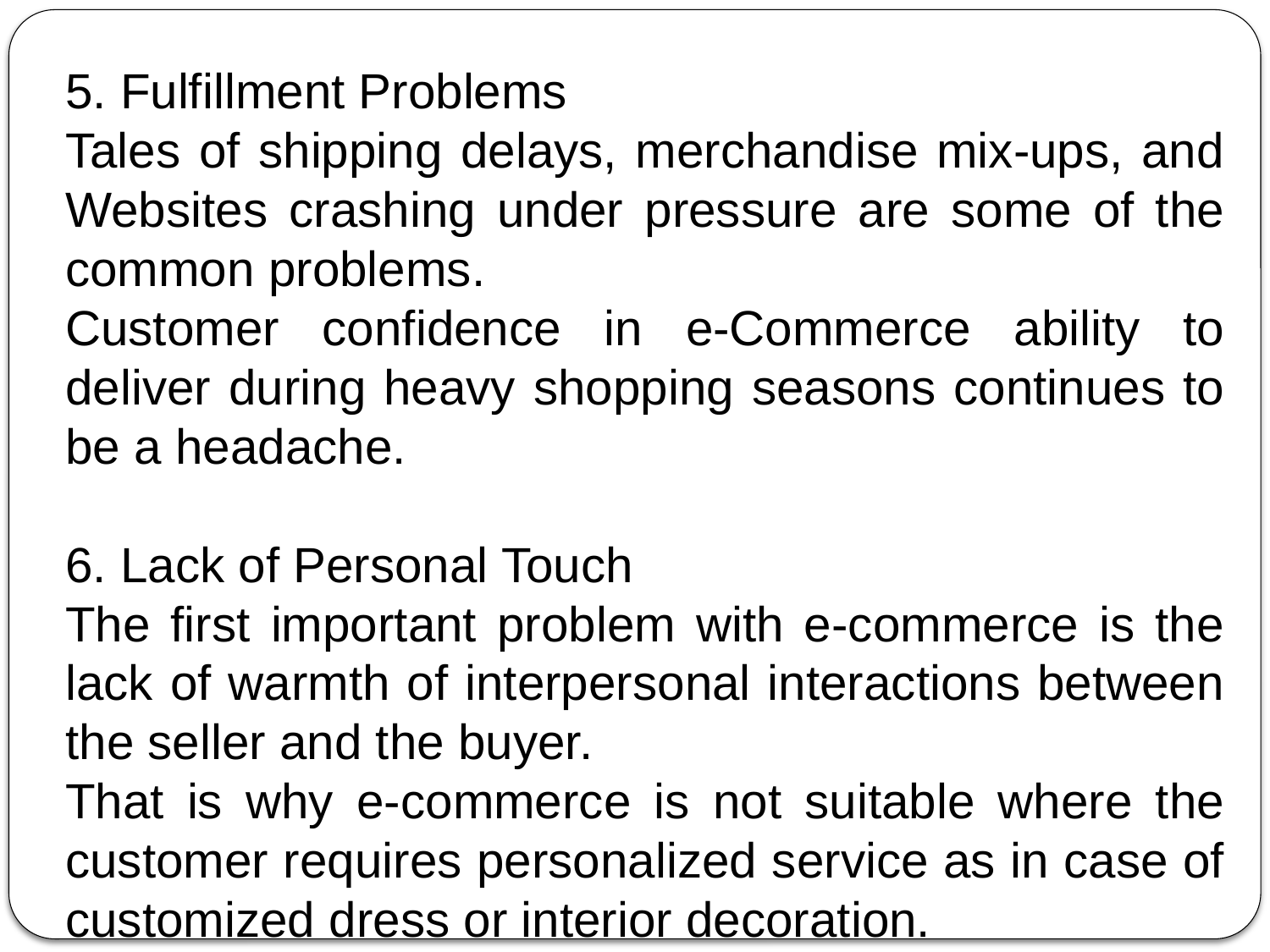

5. Fulfillment Problems
Tales of shipping delays, merchandise mix-ups, and Websites crashing under pressure are some of the common problems.
Customer confidence in e-Commerce ability to deliver during heavy shopping seasons continues to be a headache.

6. Lack of Personal Touch
The first important problem with e-commerce is the lack of warmth of interpersonal interactions between the seller and the buyer.
That is why e-commerce is not suitable where the customer requires personalized service as in case of customized dress or interior decoration.